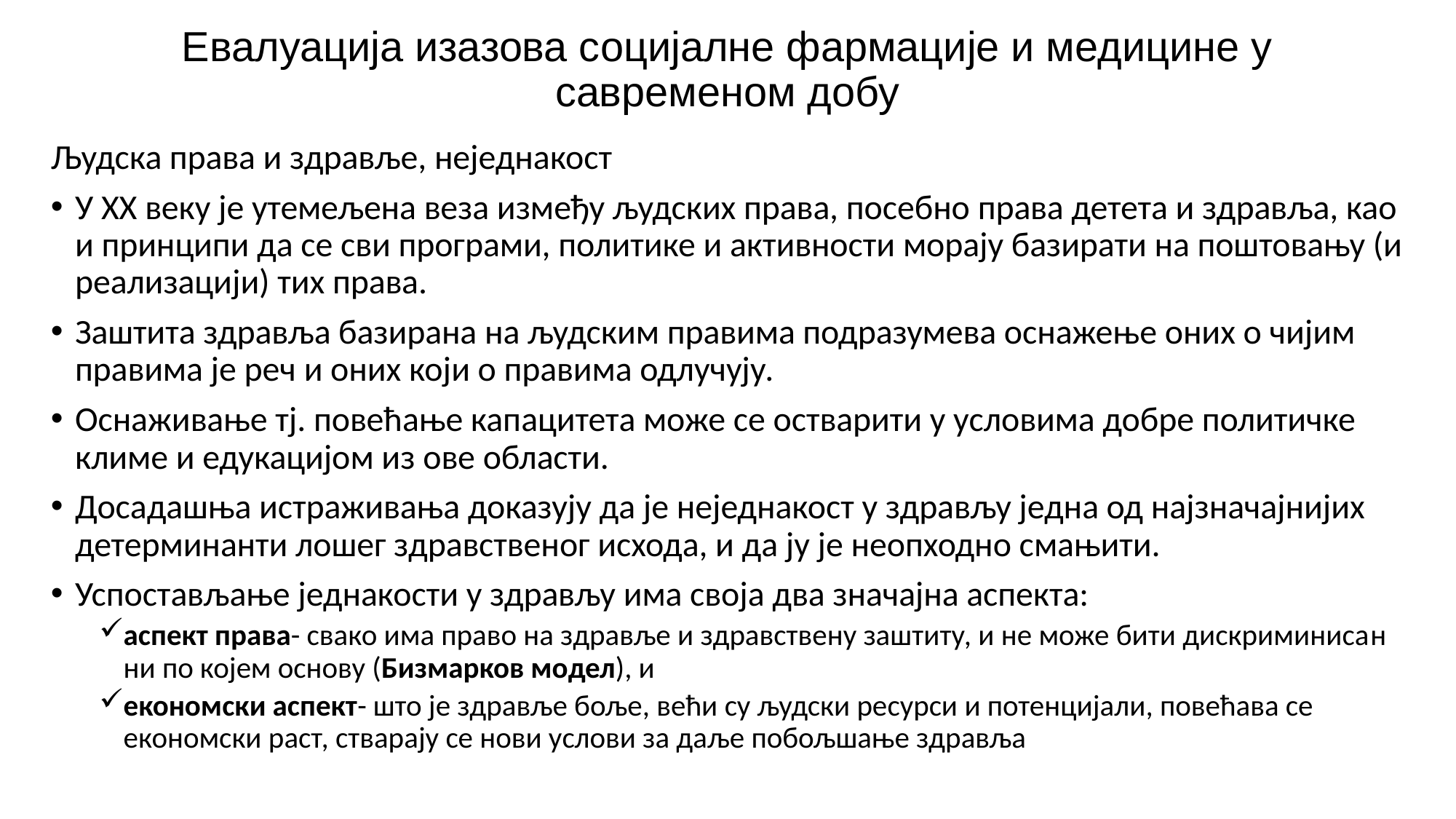

# Евалуација изазова социјалне фармације и медицине у савременом добу
Људска права и здравље, неједнакост
У XX веку је утемељена веза између људских права, посебно права детета и здравља, као и принципи да се сви програми, политике и активности морају базирати на поштовању (и реализацији) тих права.
Заштита здравља базирана на људским правима подразумева оснажење оних о чијим правима је реч и оних који о правима одлучују.
Оснаживање тј. повећање капацитета може се остварити у условима добре политичке климе и едукацијом из ове области.
Досадашња истраживања доказују да је неједнакост у здрављу једна од најзначајнијих детерминанти лошег здравственог исхода, и да ју је неопходно смањити.
Успостављање једнакости у здрављу има своја два значајна аспекта:
аспект права- свако има право на здравље и здравствену заштиту, и не може бити дискриминисан ни по којем основу (Бизмарков модел), и
економски аспект- што је здравље боље, већи су људски ресурси и потенцијали, повећава се економски раст, стварају се нови услови за даље побољшање здравља